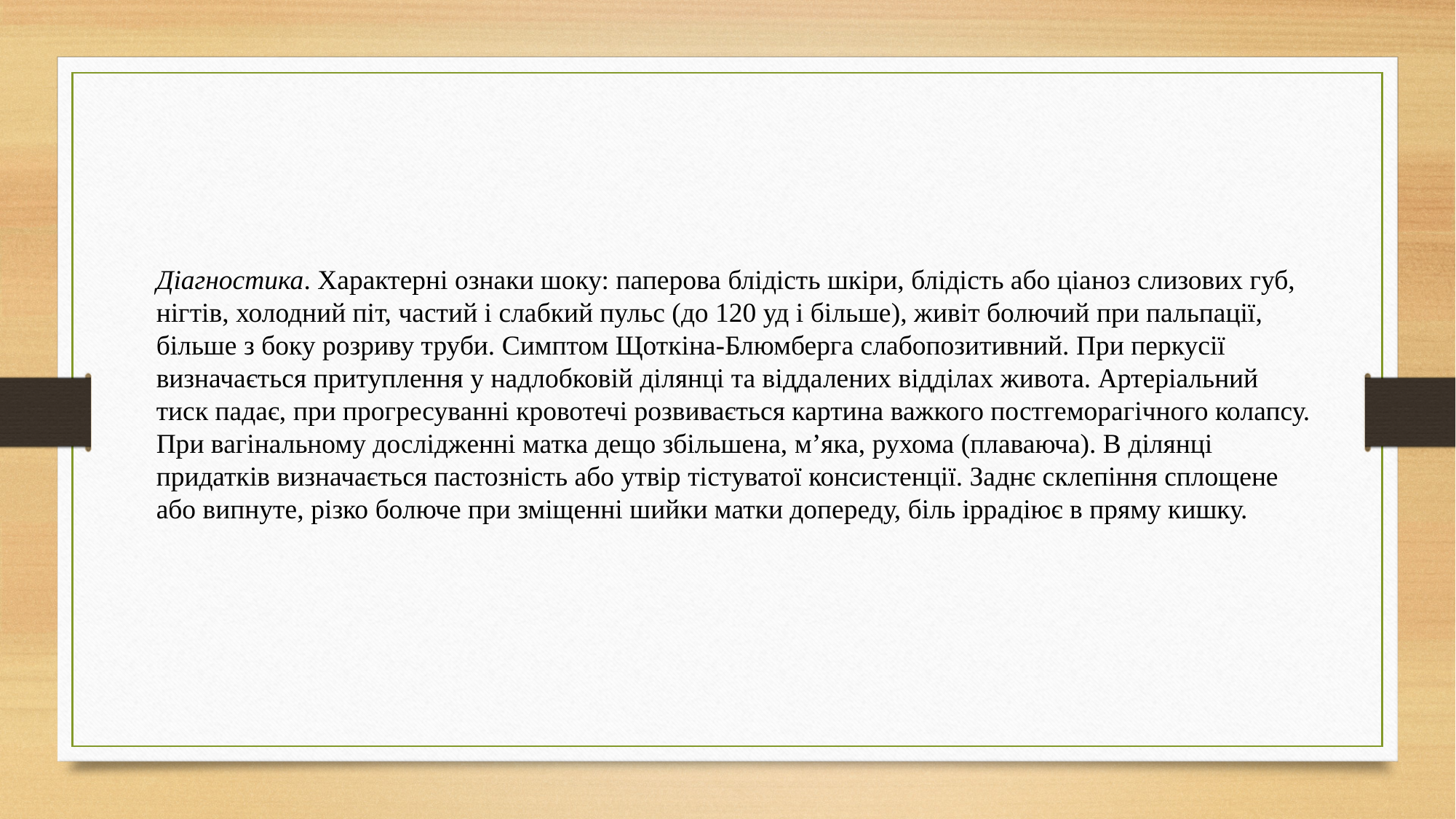

Діагностика. Характерні ознаки шоку: паперова блідість шкіри, блідість або ціаноз слизових губ, нігтів, холодний піт, частий і слабкий пульс (до 120 уд і більше), живіт болючий при пальпації, більше з боку розриву труби. Симптом Щоткіна-Блюмберга слабопозитивний. При перкусії визначається притуплення у надлобковій ділянці та віддалених відділах живота. Артеріальний тиск падає, при прогресуванні кровотечі розвивається картина важкого постгеморагічного колапсу. При вагінальному дослідженні матка дещо збільшена, м’яка, рухома (плаваюча). В ділянці придатків визначається пастозність або утвір тістуватої консистенції. Заднє склепіння сплощене або випнуте, різко болюче при зміщенні шийки матки допереду, біль іррадіює в пряму кишку.